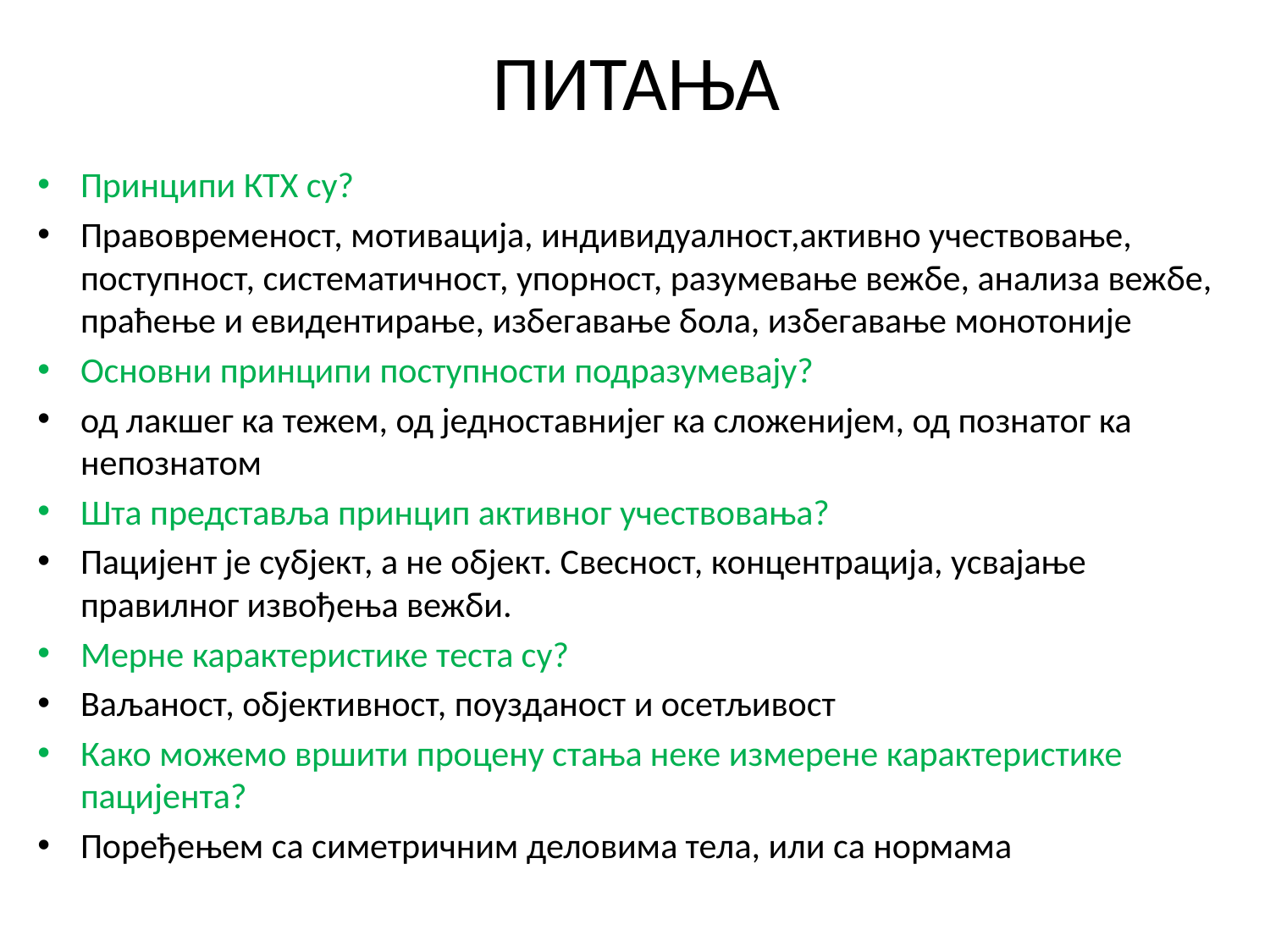

# ПИТАЊА
Принципи КТХ су?
Правовременост, мотивација, индивидуалност,активно учествовање, поступност, систематичност, упорност, разумевање вежбе, анализа вежбе, праћење и евидентирање, избегавање бола, избегавање монотоније
Основни принципи поступности подразумевају?
од лакшег ка тежем, од једноставнијег ка сложенијем, од познатог ка непознатом
Шта представља принцип активног учествовања?
Пацијент је субјект, а не објект. Свесност, концентрација, усвајање правилног извођења вежби.
Мерне карактеристике теста су?
Ваљаност, објективност, поузданост и осетљивост
Како можемо вршити процену стања неке измерене карактеристике пацијента?
Поређењем са симетричним деловима тела, или са нормама